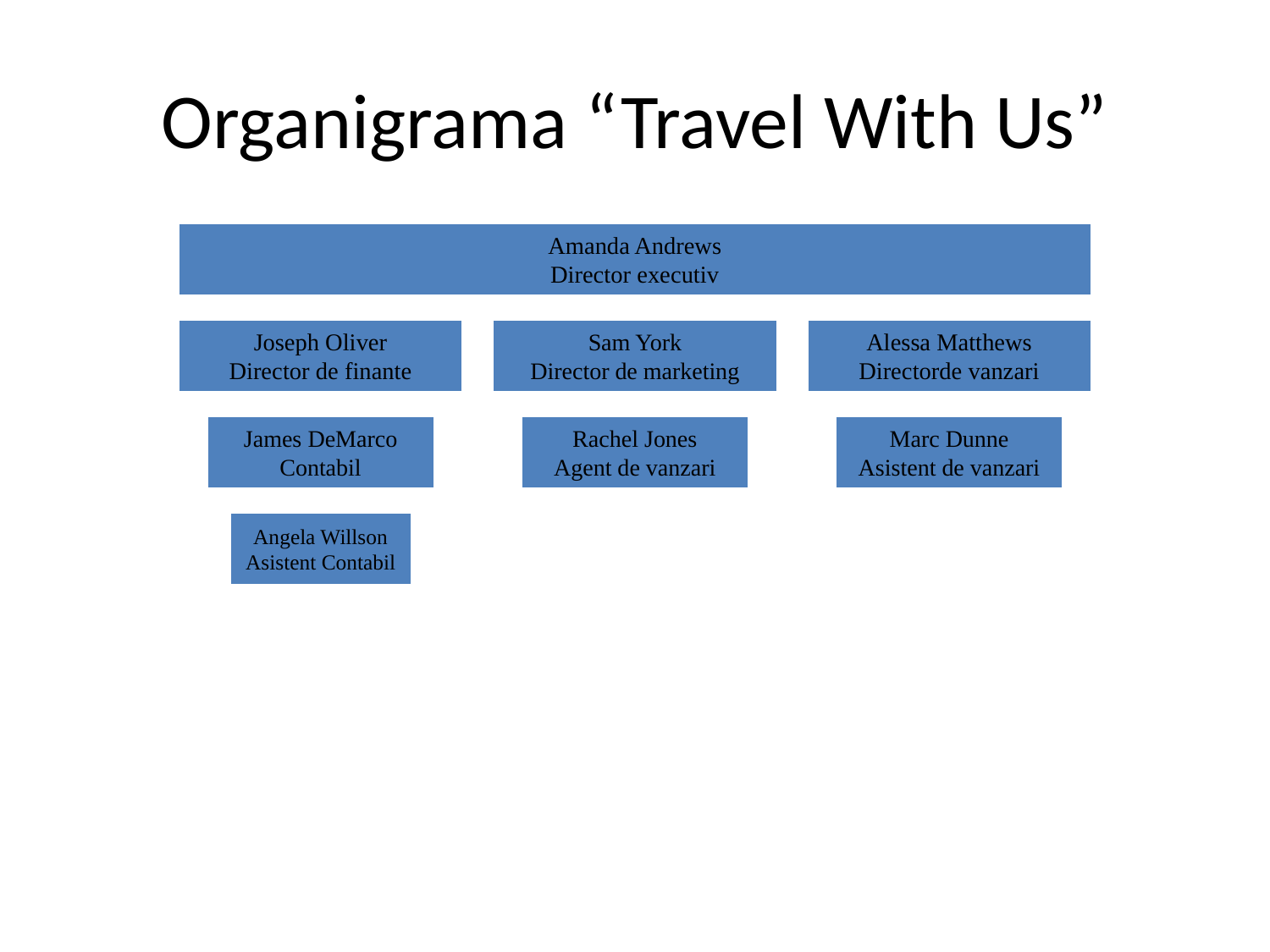

# Organigrama “Travel With Us”
Amanda Andrews
Director executiv
Joseph Oliver
Director de finante
James DeMarco
Contabil
Sam York
Director de marketing
Rachel Jones
Agent de vanzari
Alessa Matthews
Directorde vanzari
Marc Dunne
Asistent de vanzari
Angela Willson
Asistent Contabil